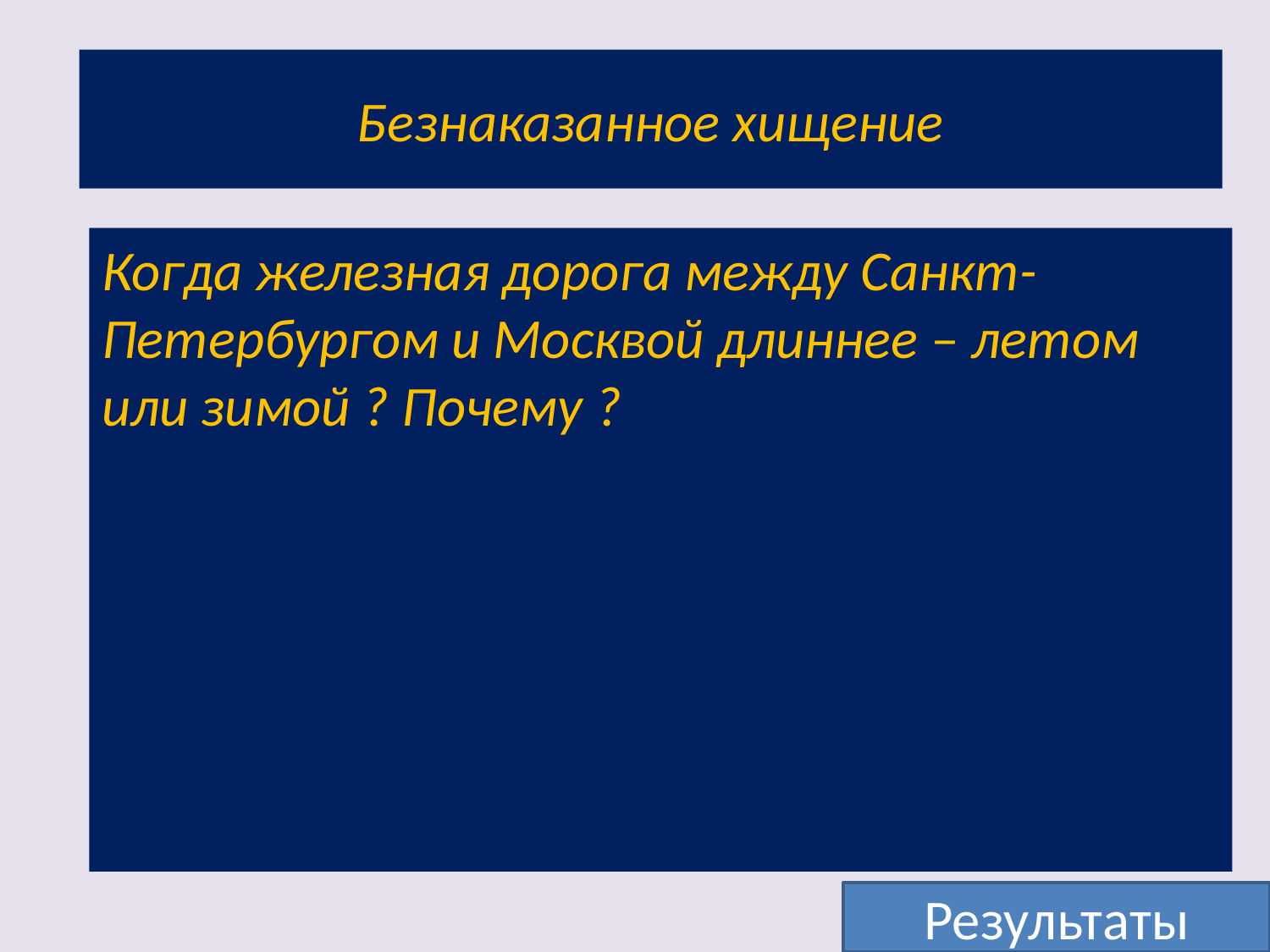

#
Безнаказанное хищение

Когда железная дорога между Санкт-Петербургом и Москвой длиннее – летом или зимой ? Почему ?
Результаты